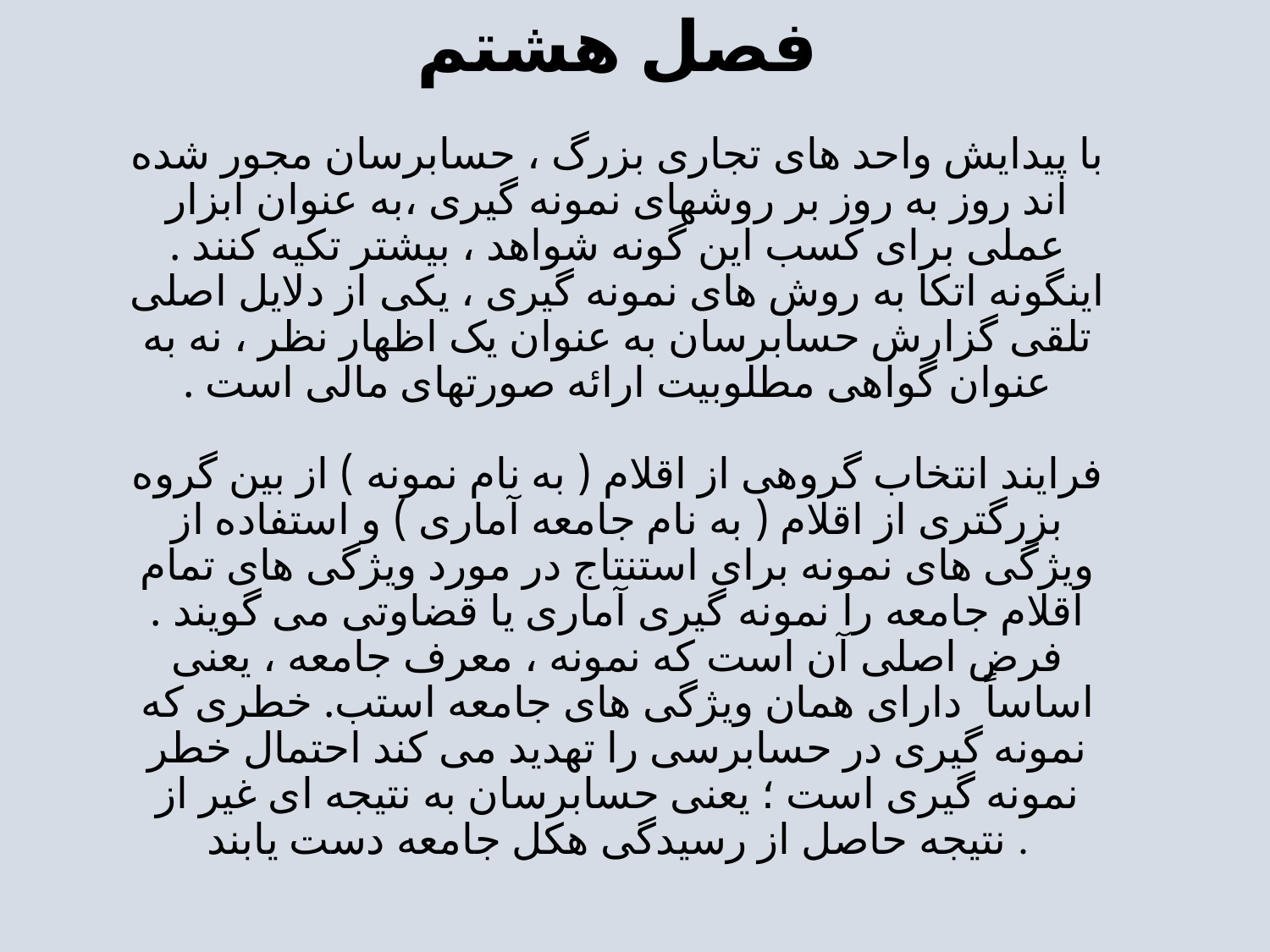

# فصل هشتم با پیدایش واحد های تجاری بزرگ ، حسابرسان مجور شده اند روز به روز بر روشهای نمونه گیری ،به عنوان ابزار عملی برای کسب این گونه شواهد ، بیشتر تکیه کنند . اینگونه اتکا به روش های نمونه گیری ، یکی از دلایل اصلی تلقی گزارش حسابرسان به عنوان یک اظهار نظر ، نه به عنوان گواهی مطلوبیت ارائه صورتهای مالی است . فرایند انتخاب گروهی از اقلام ( به نام نمونه ) از بین گروه بزرگتری از اقلام ( به نام جامعه آماری ) و استفاده از ویژگی های نمونه برای استنتاج در مورد ویژگی های تمام اقلام جامعه را نمونه گیری آماری یا قضاوتی می گویند . فرض اصلی آن است که نمونه ، معرف جامعه ، یعنی اساساً  دارای همان ویژگی های جامعه استب. خطری که نمونه گیری در حسابرسی را تهدید می کند احتمال خطر نمونه گیری است ؛ یعنی حسابرسان به نتیجه ای غیر از نتیجه حاصل از رسیدگی هکل جامعه دست یابند .